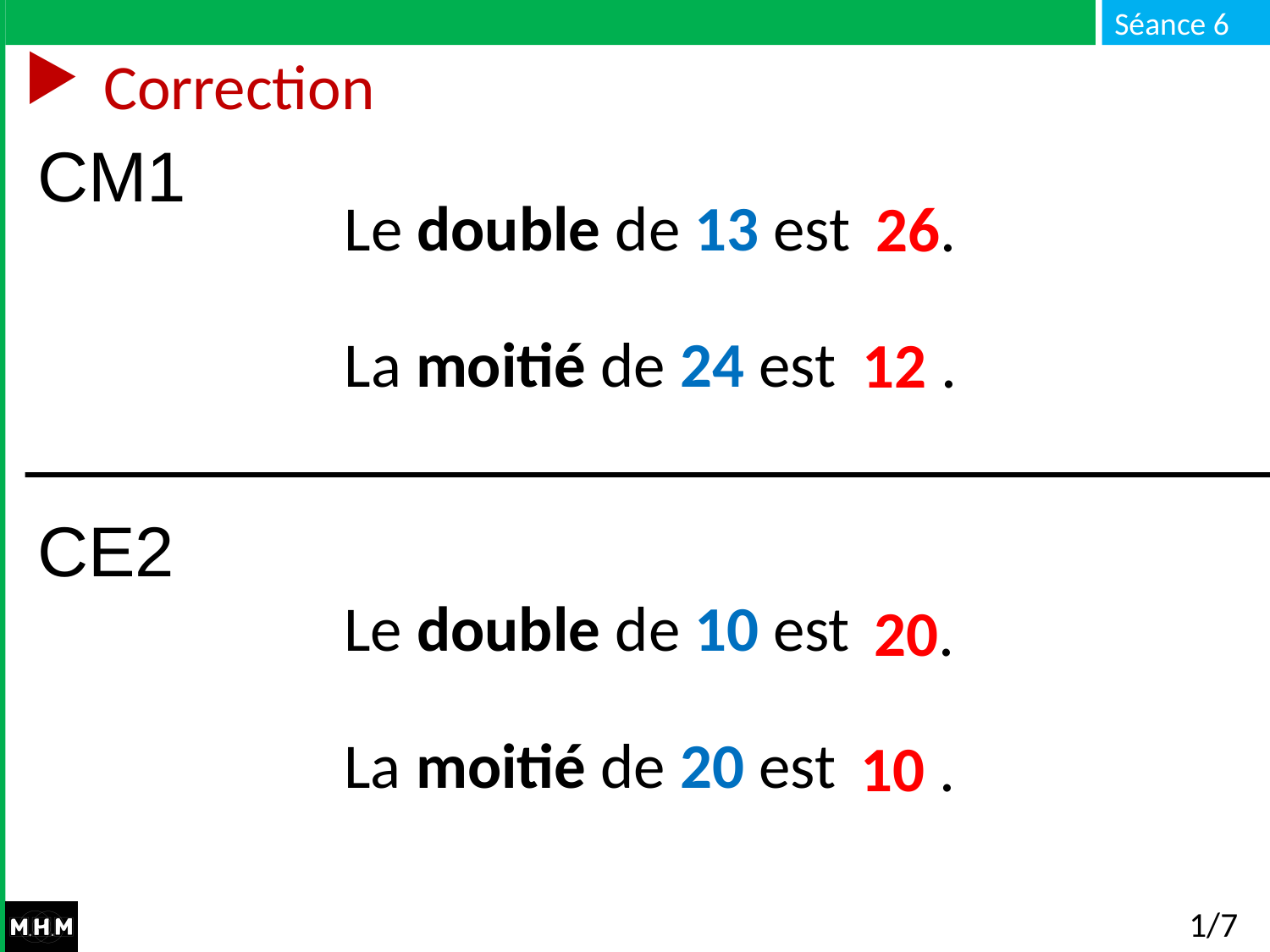

# Correction
CM1
Le double de 13 est …

La moitié de 24 est …
26.
12 .

CE2
Le double de 10 est …

La moitié de 20 est …
20.
10 .
1/7